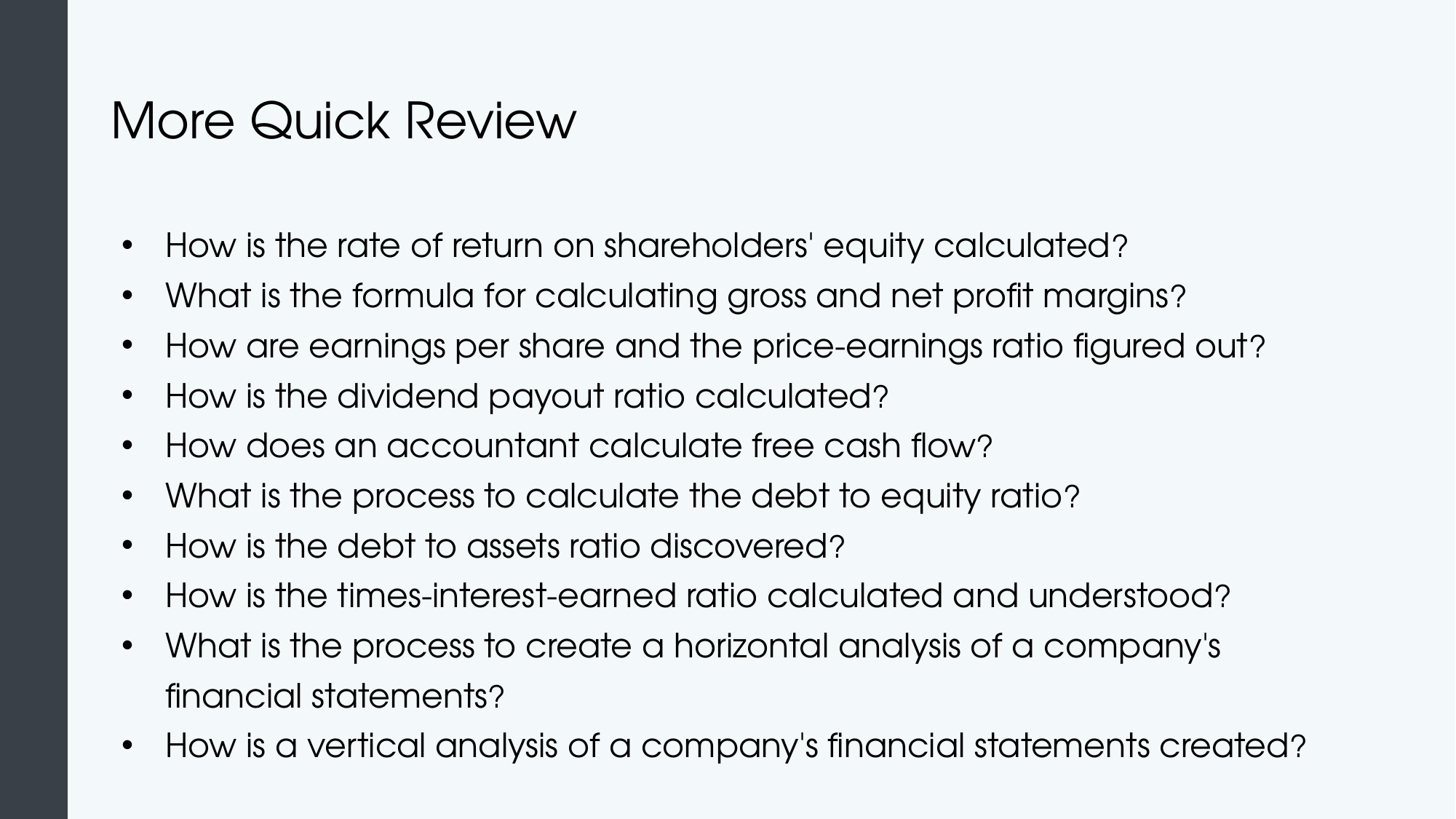

# More Quick Review
How is the rate of return on shareholders' equity calculated?
What is the formula for calculating gross and net profit margins?
How are earnings per share and the price-earnings ratio figured out?
How is the dividend payout ratio calculated?
How does an accountant calculate free cash flow?
What is the process to calculate the debt to equity ratio?
How is the debt to assets ratio discovered?
How is the times-interest-earned ratio calculated and understood?
What is the process to create a horizontal analysis of a company's financial statements?
How is a vertical analysis of a company's financial statements created?